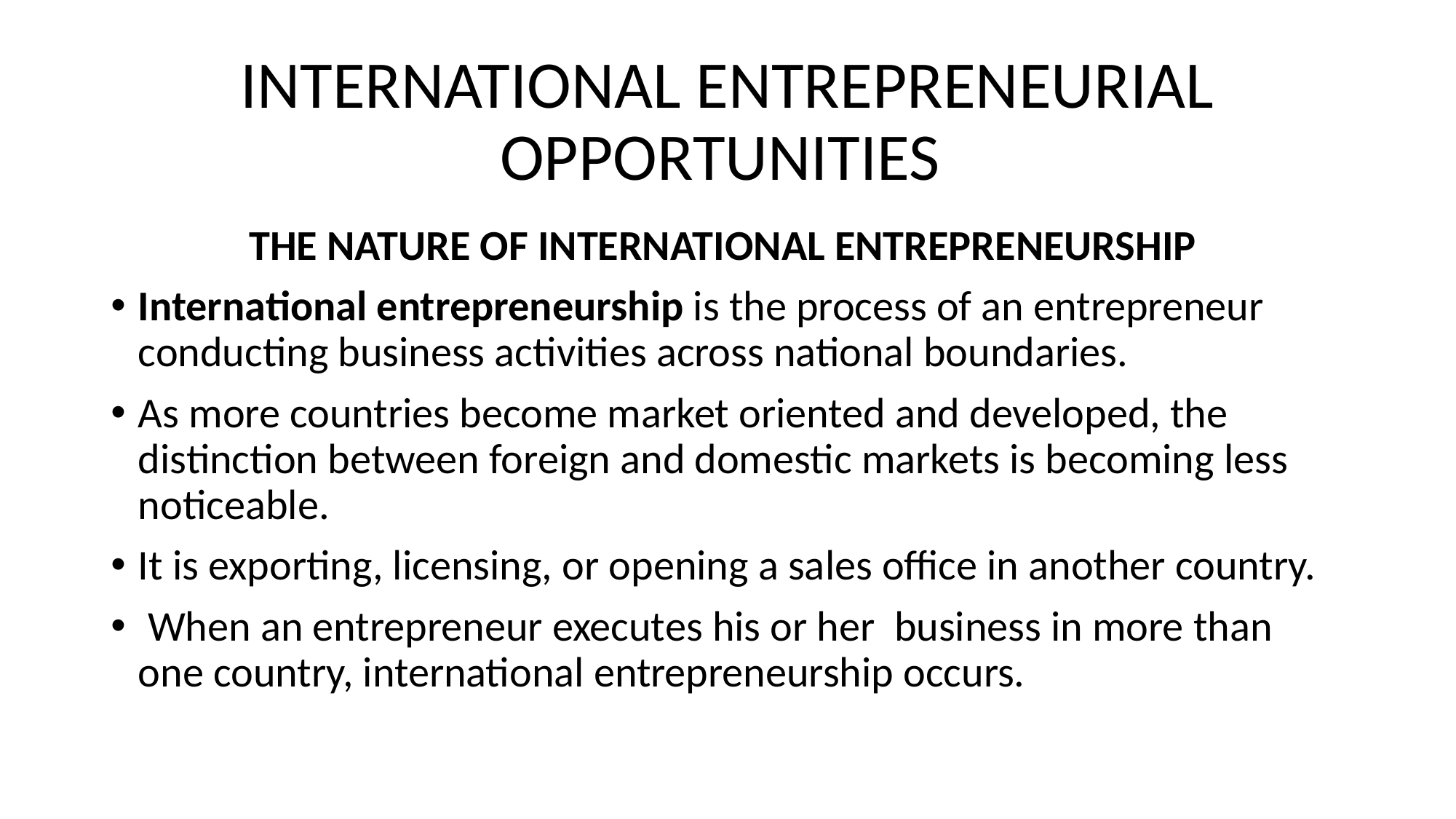

# INTERNATIONAL ENTREPRENEURIAL OPPORTUNITIES
THE NATURE OF INTERNATIONAL ENTREPRENEURSHIP
International entrepreneurship is the process of an entrepreneur conducting business activities across national boundaries.
As more countries become market oriented and developed, the distinction between foreign and domestic markets is becoming less noticeable.
It is exporting, licensing, or opening a sales office in another country.
 When an entrepreneur executes his or her  business in more than one country, international entrepreneurship occurs.